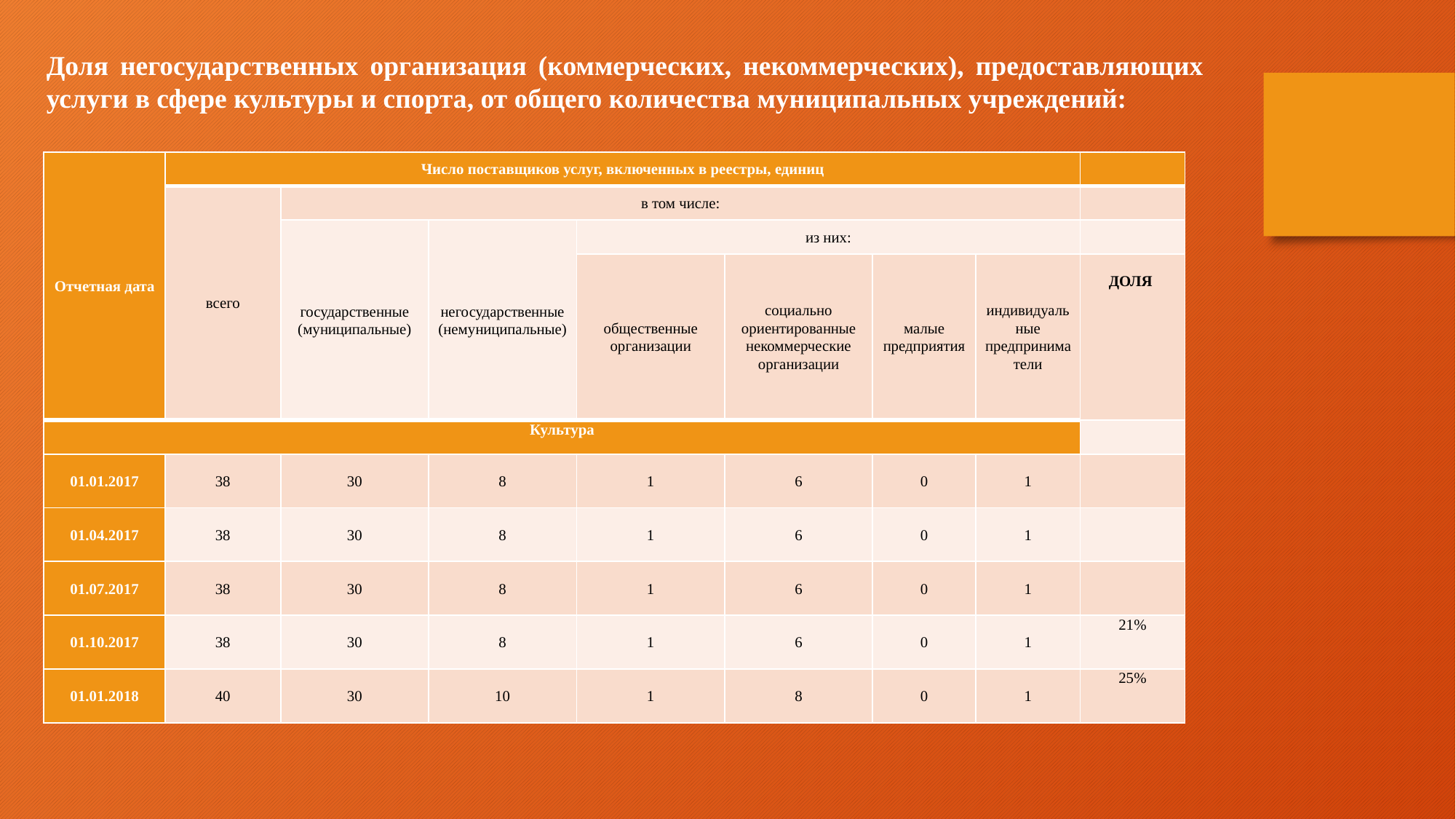

Доля негосударственных организация (коммерческих, некоммерческих), предоставляющих услуги в сфере культуры и спорта, от общего количества муниципальных учреждений:
| Отчетная дата | Число поставщиков услуг, включенных в реестры, единиц |  |  |  |  |  |  |  |
| --- | --- | --- | --- | --- | --- | --- | --- | --- |
|  | всего | в том числе: |  |  |  |  |  |  |
|  |  | государственные (муниципальные) | негосударственные (немуниципальные) | из них: |  |  |  |  |
|  |  |  |  | общественные организации | социально ориентированные некоммерческие организации | малые предприятия | индивидуальные предприниматели | ДОЛЯ |
| Культура |  |  |  |  |  |  |  |  |
| 01.01.2017 | 38 | 30 | 8 | 1 | 6 | 0 | 1 |  |
| 01.04.2017 | 38 | 30 | 8 | 1 | 6 | 0 | 1 |  |
| 01.07.2017 | 38 | 30 | 8 | 1 | 6 | 0 | 1 |  |
| 01.10.2017 | 38 | 30 | 8 | 1 | 6 | 0 | 1 | 21% |
| 01.01.2018 | 40 | 30 | 10 | 1 | 8 | 0 | 1 | 25% |